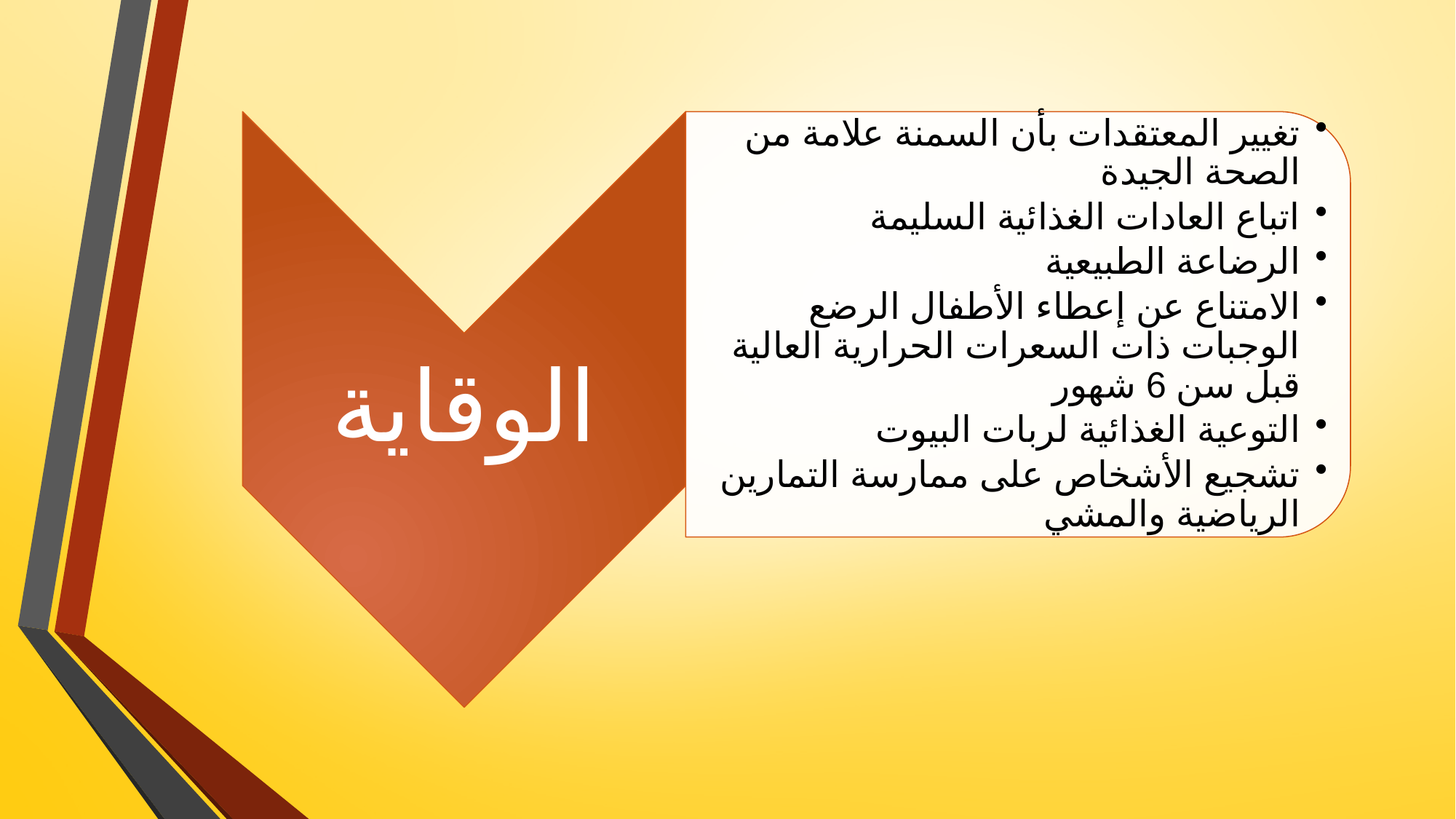

الوقاية
تغيير المعتقدات بأن السمنة علامة من الصحة الجيدة
اتباع العادات الغذائية السليمة
الرضاعة الطبيعية
الامتناع عن إعطاء الأطفال الرضع الوجبات ذات السعرات الحرارية العالية قبل سن 6 شهور
التوعية الغذائية لربات البيوت
تشجيع الأشخاص على ممارسة التمارين الرياضية والمشي